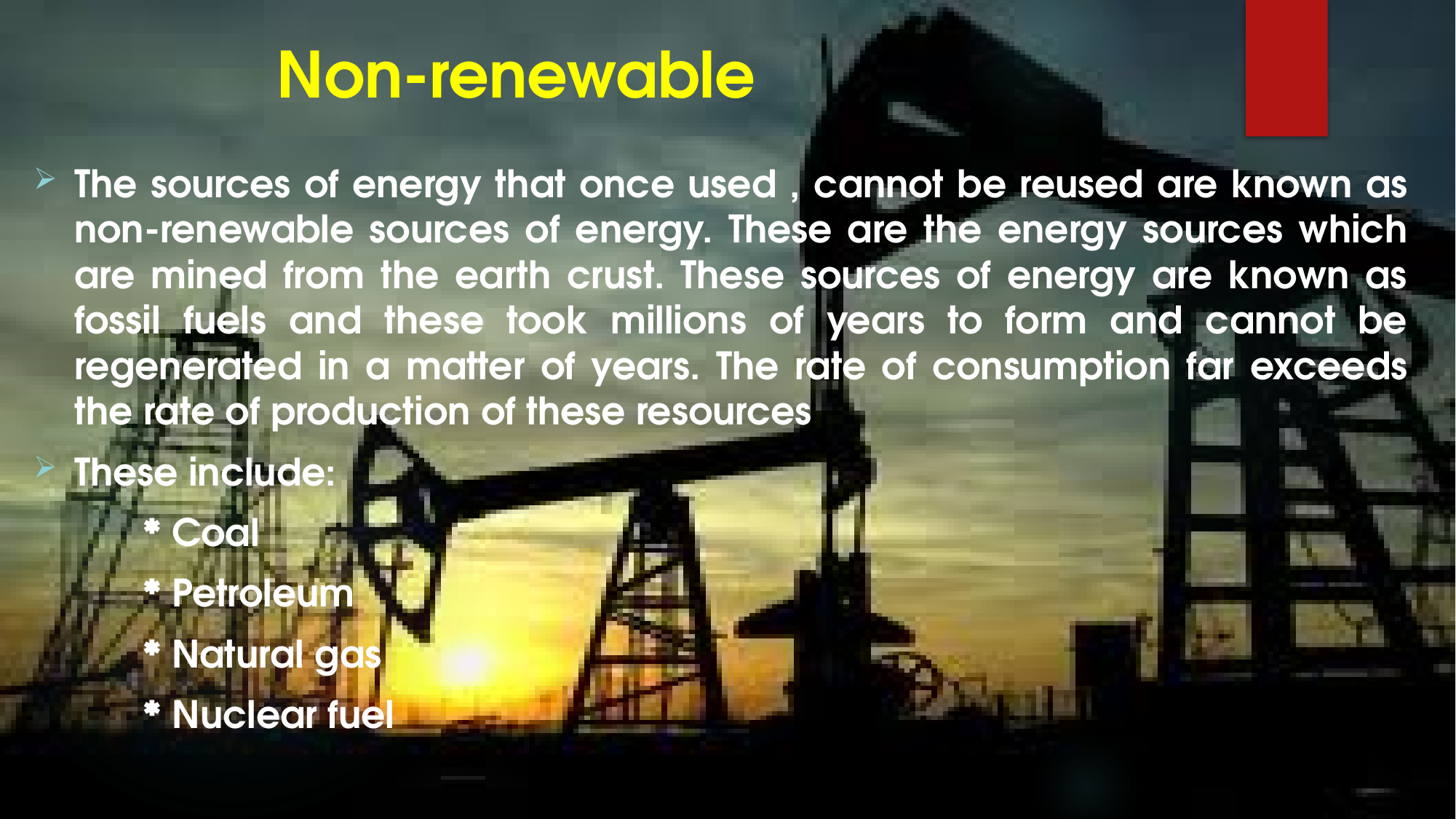

# Non-renewable
The sources of energy that once used , cannot be reused are known as non-renewable sources of energy. These are the energy sources which are mined from the earth crust. These sources of energy are known as fossil fuels and these took millions of years to form and cannot be regenerated in a matter of years. The rate of consumption far exceeds the rate of production of these resources
These include:
	* Coal
	* Petroleum
	* Natural gas
	* Nuclear fuel